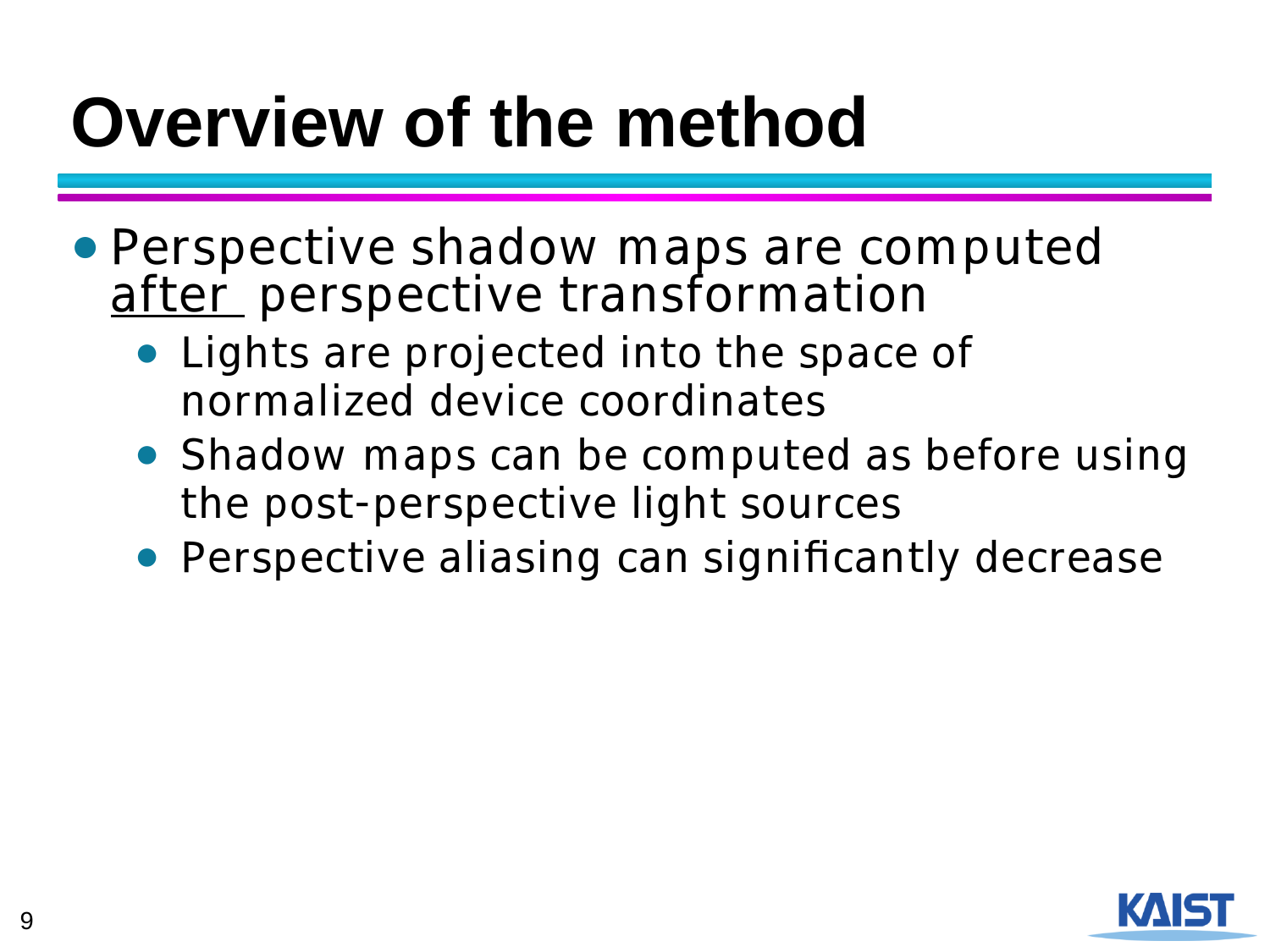

# Overview of the method
Perspective shadow maps are computed after  perspective transformation
Lights are projected into the space of normalized device coordinates
Shadow maps can be computed as before using the post-perspective light sources
Perspective aliasing can significantly decrease